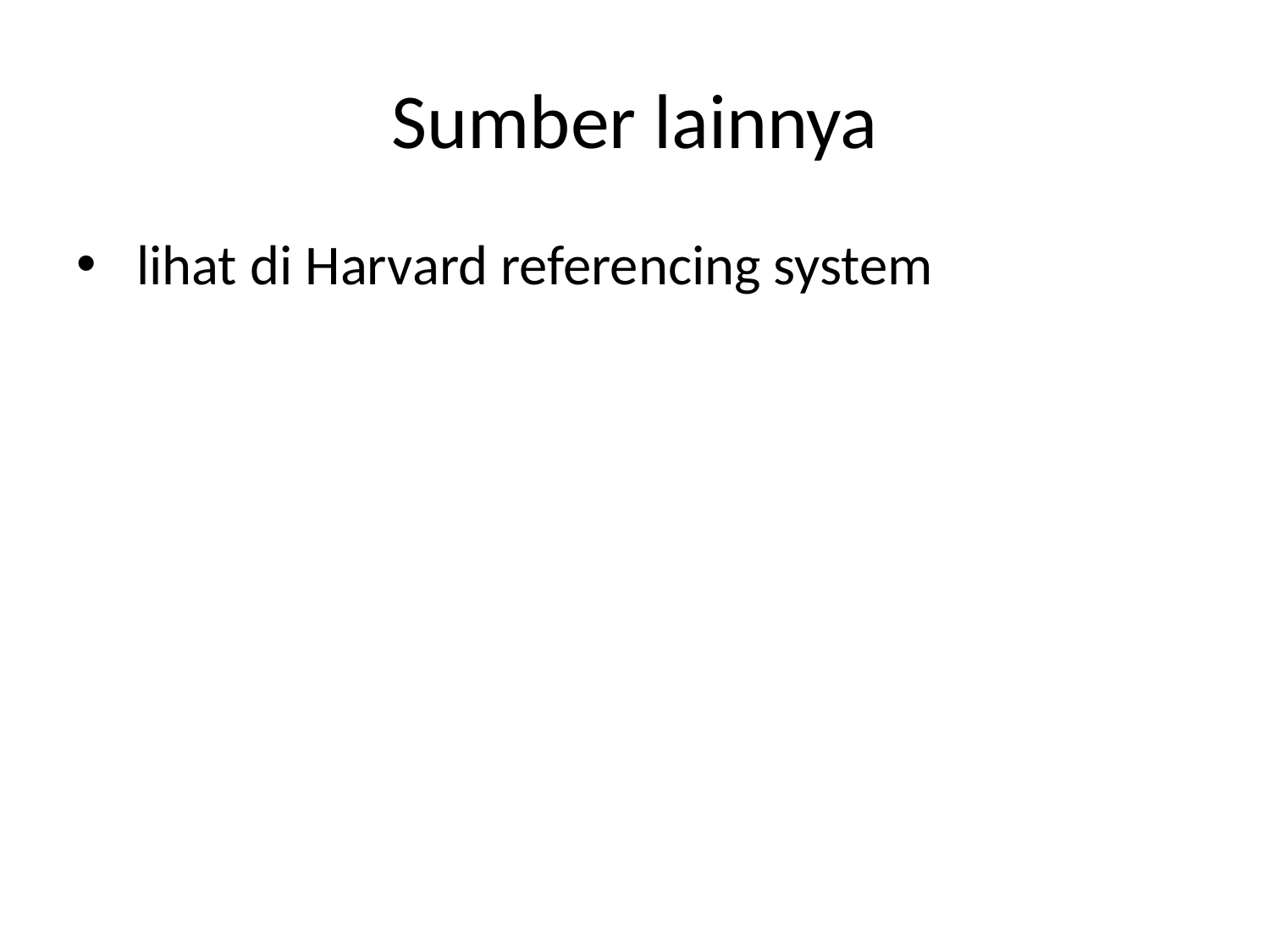

# Sumber lainnya
 lihat di Harvard referencing system